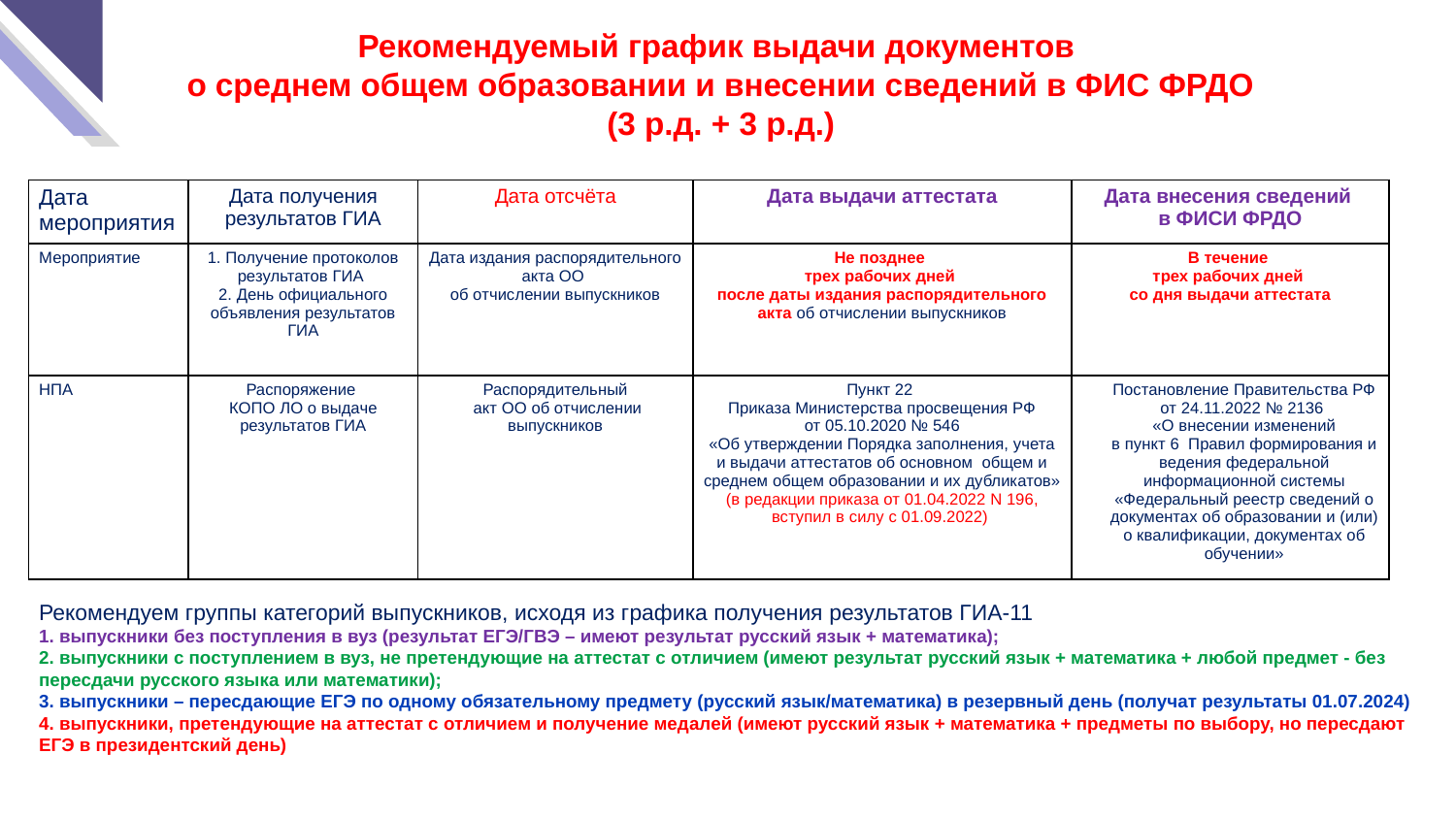

Рекомендуемый график выдачи документов
о среднем общем образовании и внесении сведений в ФИС ФРДО
(3 р.д. + 3 р.д.)
| Дата мероприятия | Дата получения результатов ГИА | Дата отсчёта | Дата выдачи аттестата | Дата внесения сведений в ФИСИ ФРДО |
| --- | --- | --- | --- | --- |
| Мероприятие | 1. Получение протоколов результатов ГИА 2. День официального объявления результатов ГИА | Дата издания распорядительного акта ОО об отчислении выпускников | Не позднее трех рабочих дней после даты издания распорядительного акта об отчислении выпускников | В течение трех рабочих дней со дня выдачи аттестата |
| НПА | Распоряжение КОПО ЛО о выдаче результатов ГИА | Распорядительный акт ОО об отчислении выпускников | Пункт 22 Приказа Министерства просвещения РФ от 05.10.2020 № 546 «Об утверждении Порядка заполнения, учета и выдачи аттестатов об основном общем и среднем общем образовании и их дубликатов» (в редакции приказа от 01.04.2022 N 196, вступил в силу с 01.09.2022) | Постановление Правительства РФ от 24.11.2022 № 2136 «О внесении изменений в пункт 6 Правил формирования и ведения федеральной информационной системы «Федеральный реестр сведений о документах об образовании и (или) о квалификации, документах об обучении» |
Рекомендуем группы категорий выпускников, исходя из графика получения результатов ГИА-11
1. выпускники без поступления в вуз (результат ЕГЭ/ГВЭ – имеют результат русский язык + математика);
2. выпускники с поступлением в вуз, не претендующие на аттестат с отличием (имеют результат русский язык + математика + любой предмет - без пересдачи русского языка или математики);
3. выпускники – пересдающие ЕГЭ по одному обязательному предмету (русский язык/математика) в резервный день (получат результаты 01.07.2024)
4. выпускники, претендующие на аттестат с отличием и получение медалей (имеют русский язык + математика + предметы по выбору, но пересдают ЕГЭ в президентский день)